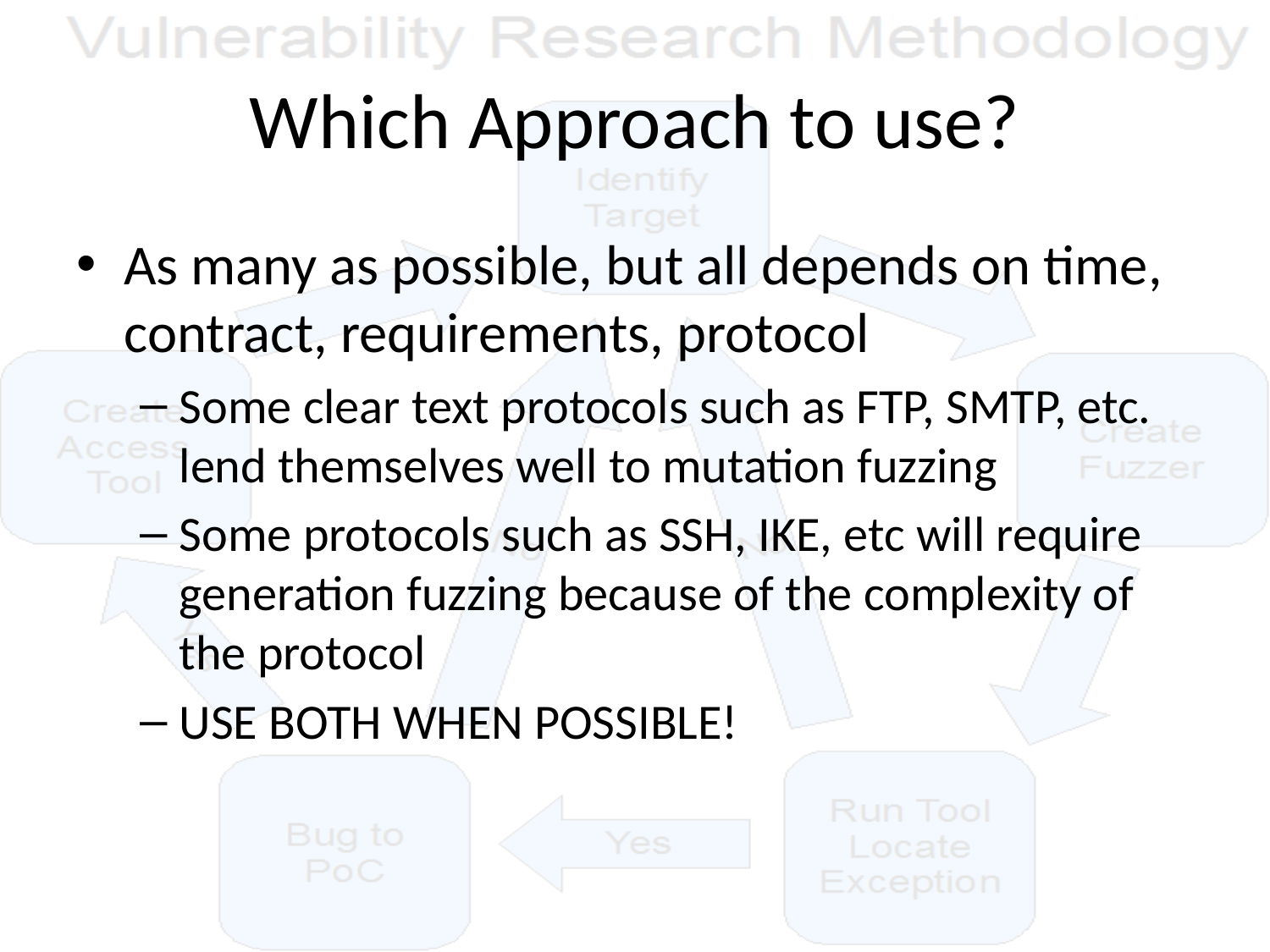

# Which Approach to use?
As many as possible, but all depends on time, contract, requirements, protocol
Some clear text protocols such as FTP, SMTP, etc. lend themselves well to mutation fuzzing
Some protocols such as SSH, IKE, etc will require generation fuzzing because of the complexity of the protocol
USE BOTH WHEN POSSIBLE!